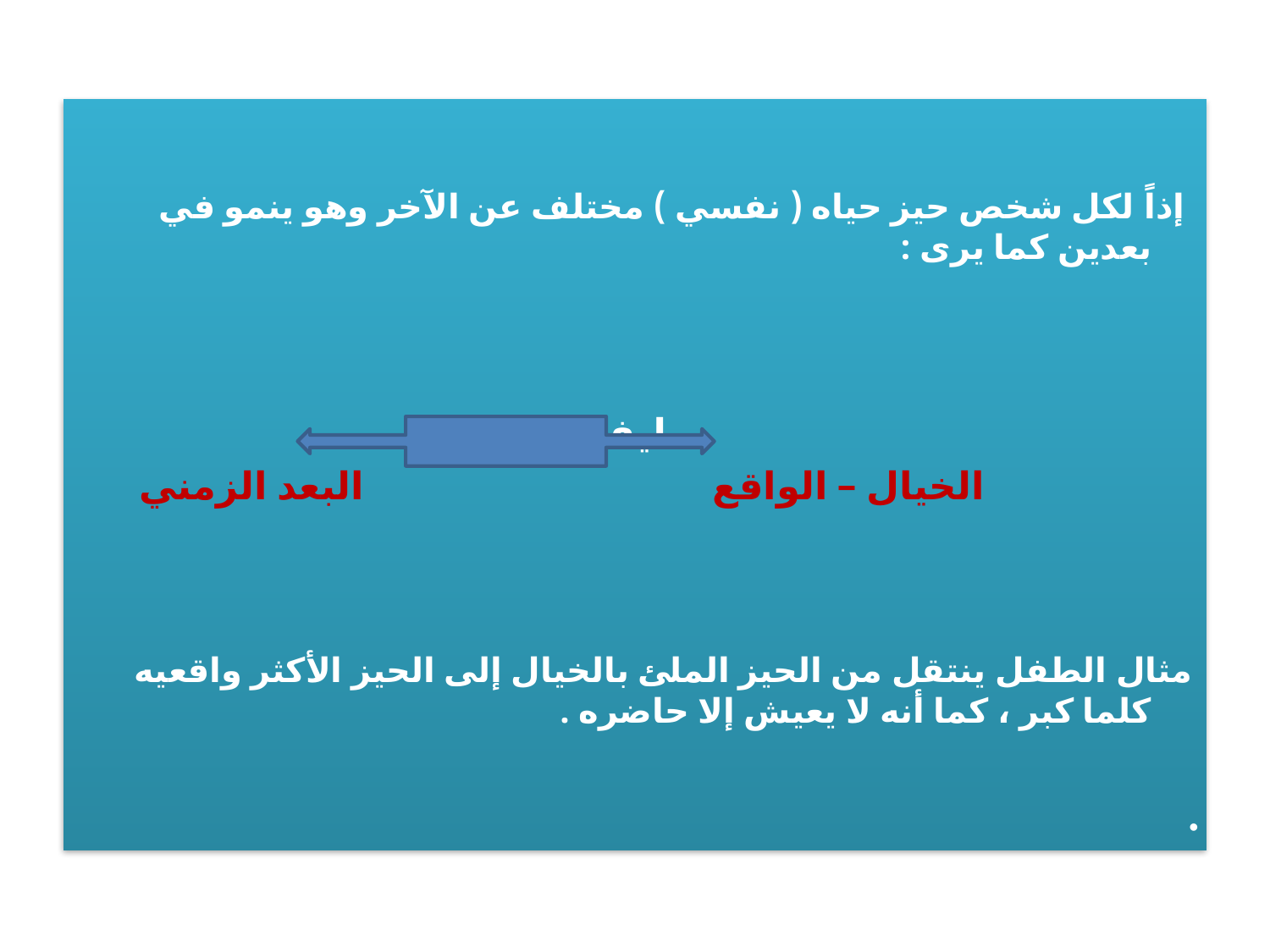

إذاً لكل شخص حيز حياه ( نفسي ) مختلف عن الآخر وهو ينمو في بعدين كما يرى :

                                                     ليفين
                     الخيال – الواقع                                   البعد الزمني

مثال الطفل ينتقل من الحيز الملئ بالخيال إلى الحيز الأكثر واقعيه كلما كبر ، كما أنه لا يعيش إلا حاضره .